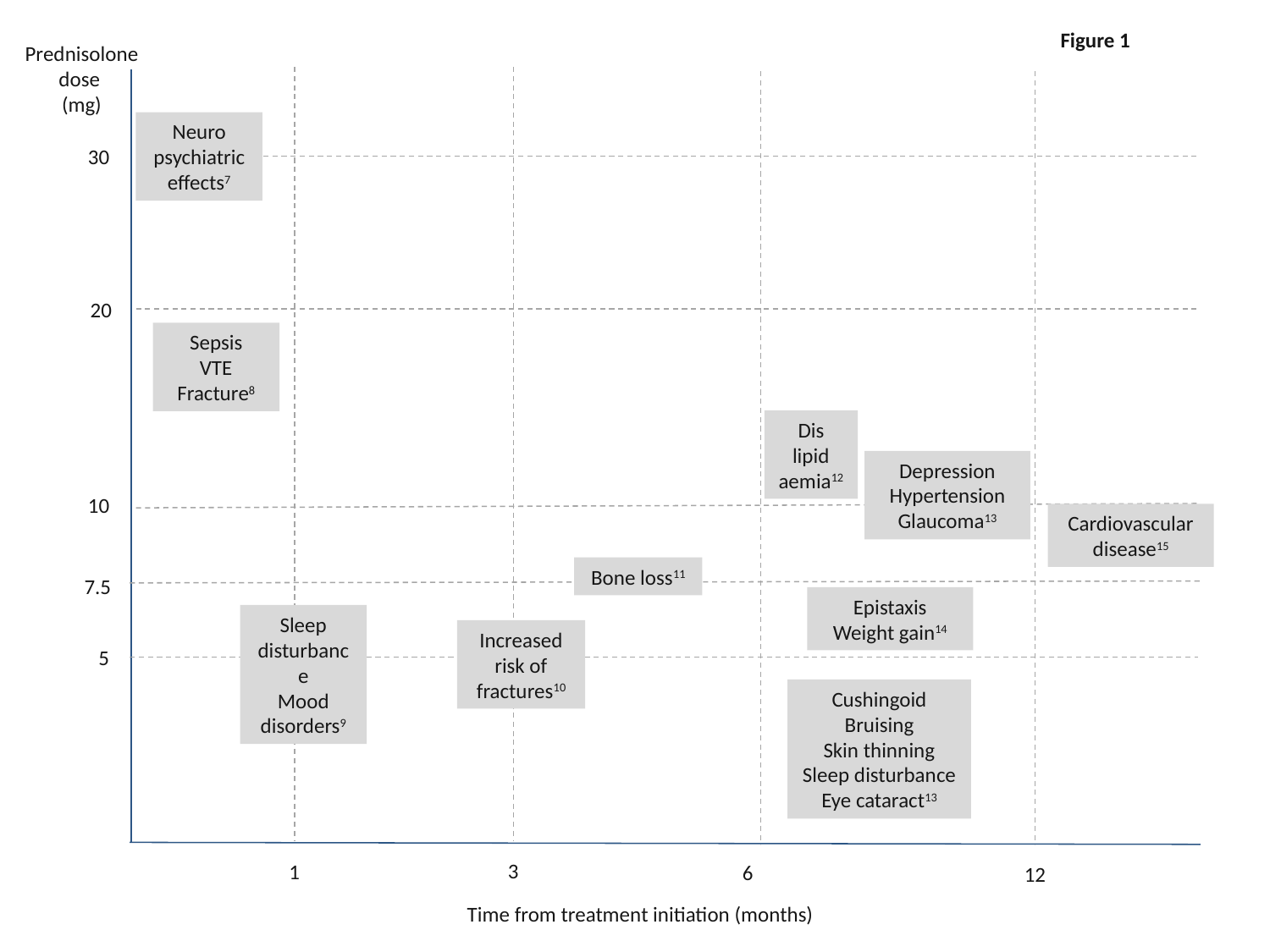

Figure 1
Prednisolone dose
(mg)
Neuro psychiatric effects7
30
20
Sepsis
VTE
Fracture8
Dis
lipid aemia12
Depression
Hypertension
Glaucoma13
10
Cardiovascular disease15
Bone loss11
7.5
Epistaxis
Weight gain14
Sleep disturbance
Mood disorders9
Increased risk of fractures10
5
Cushingoid
Bruising
Skin thinning
Sleep disturbance
Eye cataract13
3
1
6
12
Time from treatment initiation (months)